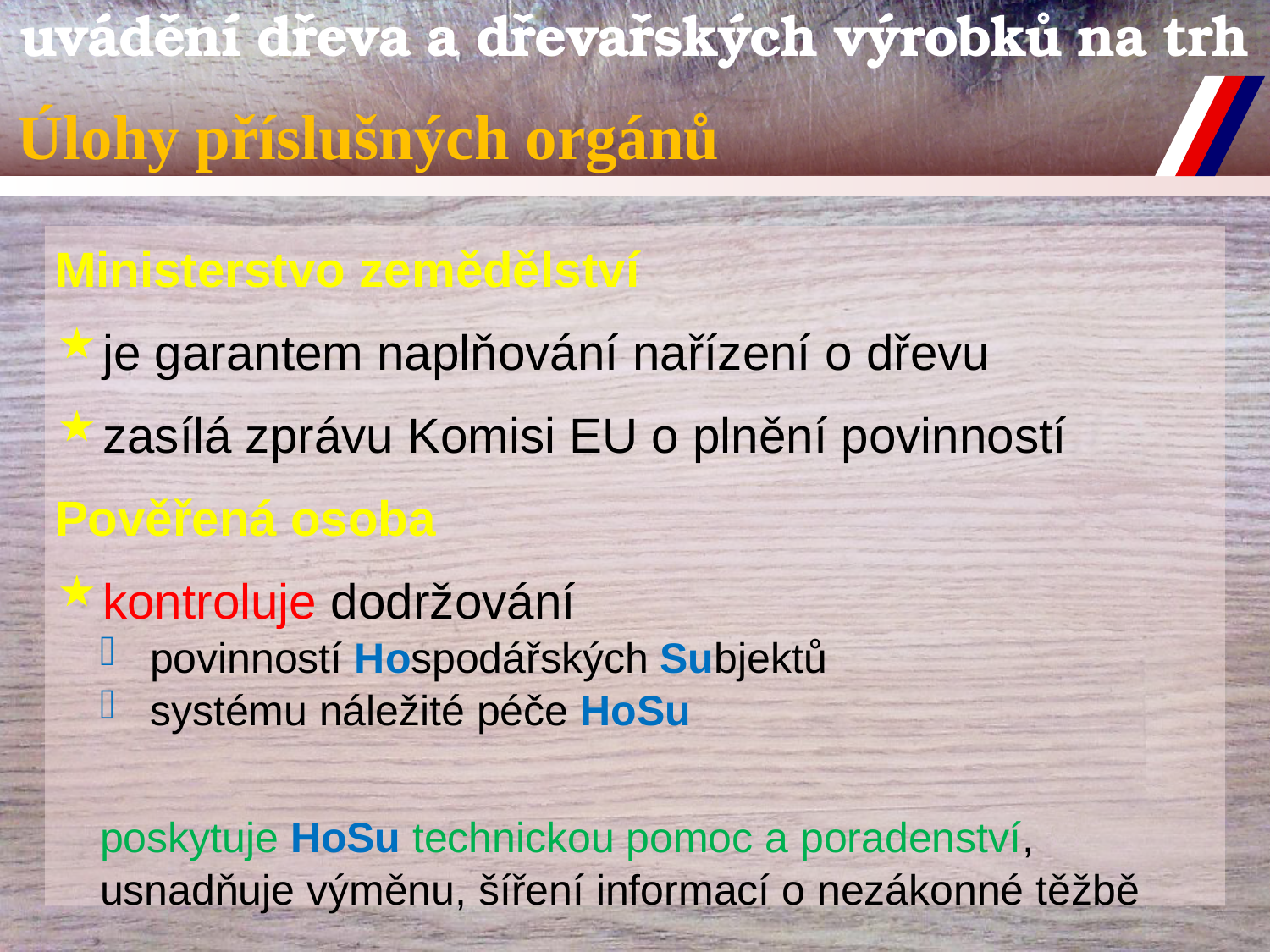

# Úlohy příslušných orgánů

Ministerstvo zemědělství
je garantem naplňování nařízení o dřevu
zasílá zprávu Komisi EU o plnění povinností
Pověřená osoba
kontroluje dodržování
povinností Hospodářských Subjektů
systému náležité péče HoSu

poskytuje HoSu technickou pomoc a poradenství, usnadňuje výměnu, šíření informací o nezákonné těžbě